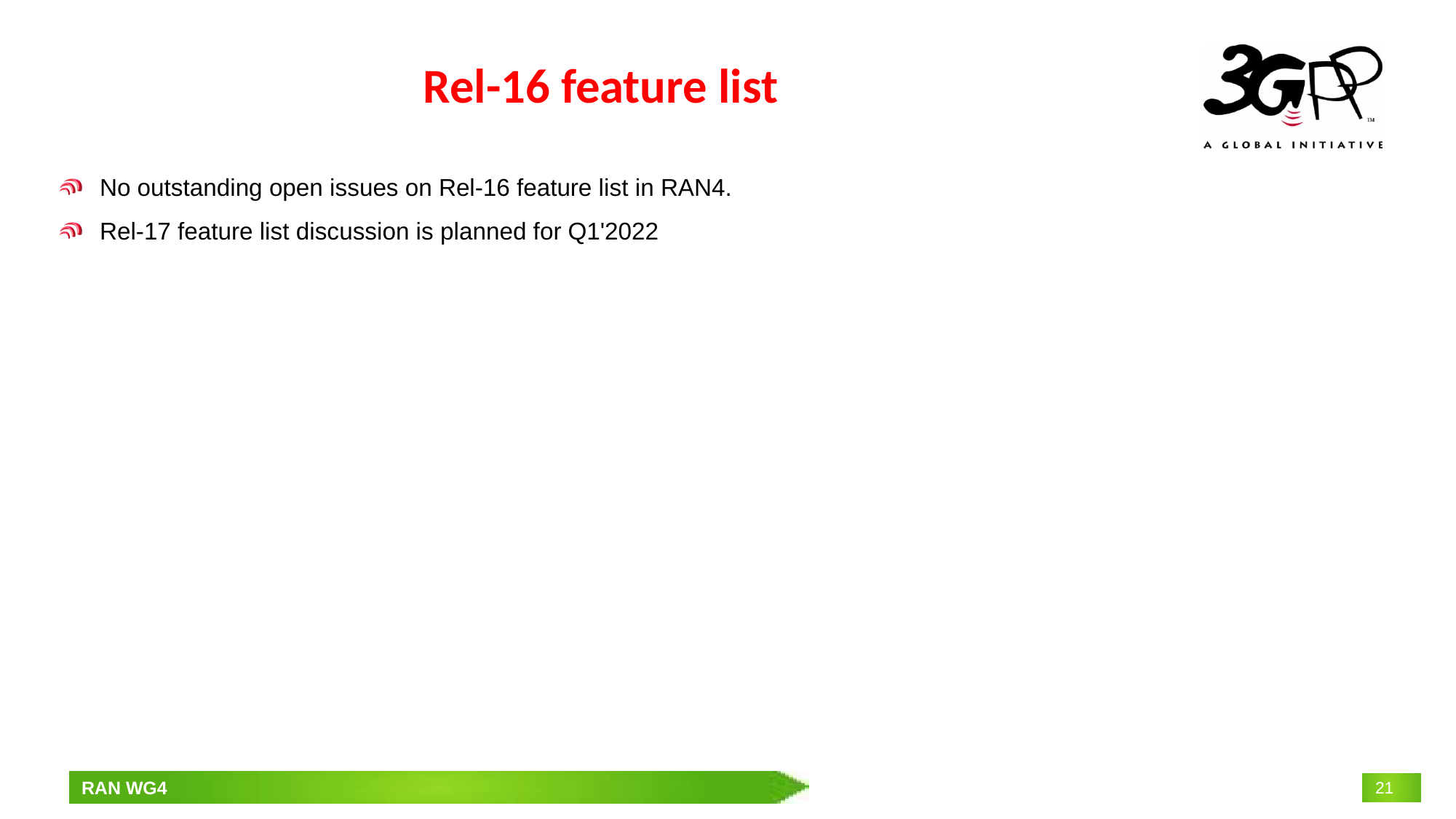

# Rel-16 feature list
No outstanding open issues on Rel-16 feature list in RAN4.
Rel-17 feature list discussion is planned for Q1'2022